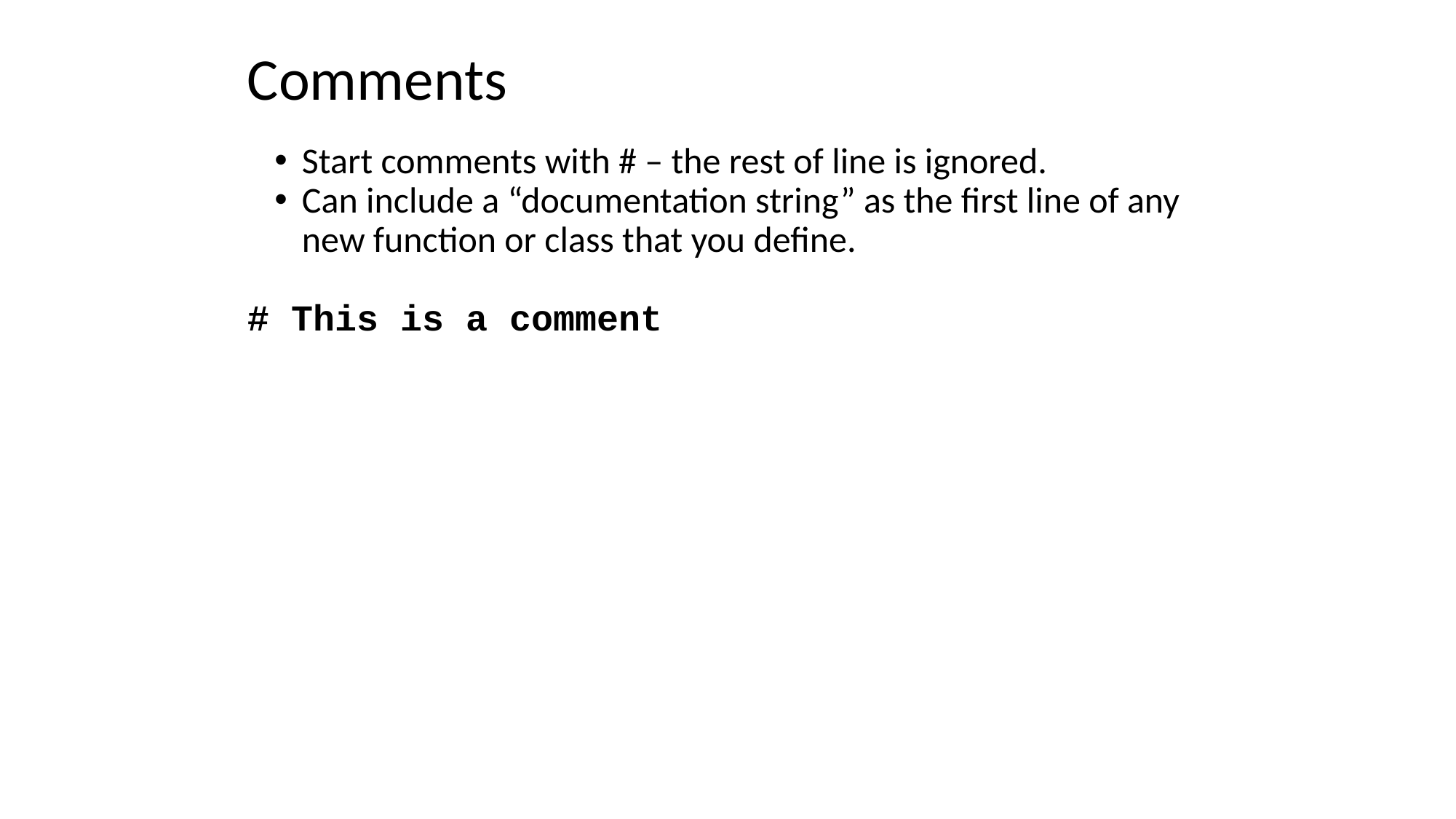

# Comments
Start comments with # – the rest of line is ignored.
Can include a “documentation string” as the first line of any new function or class that you define.

# This is a comment